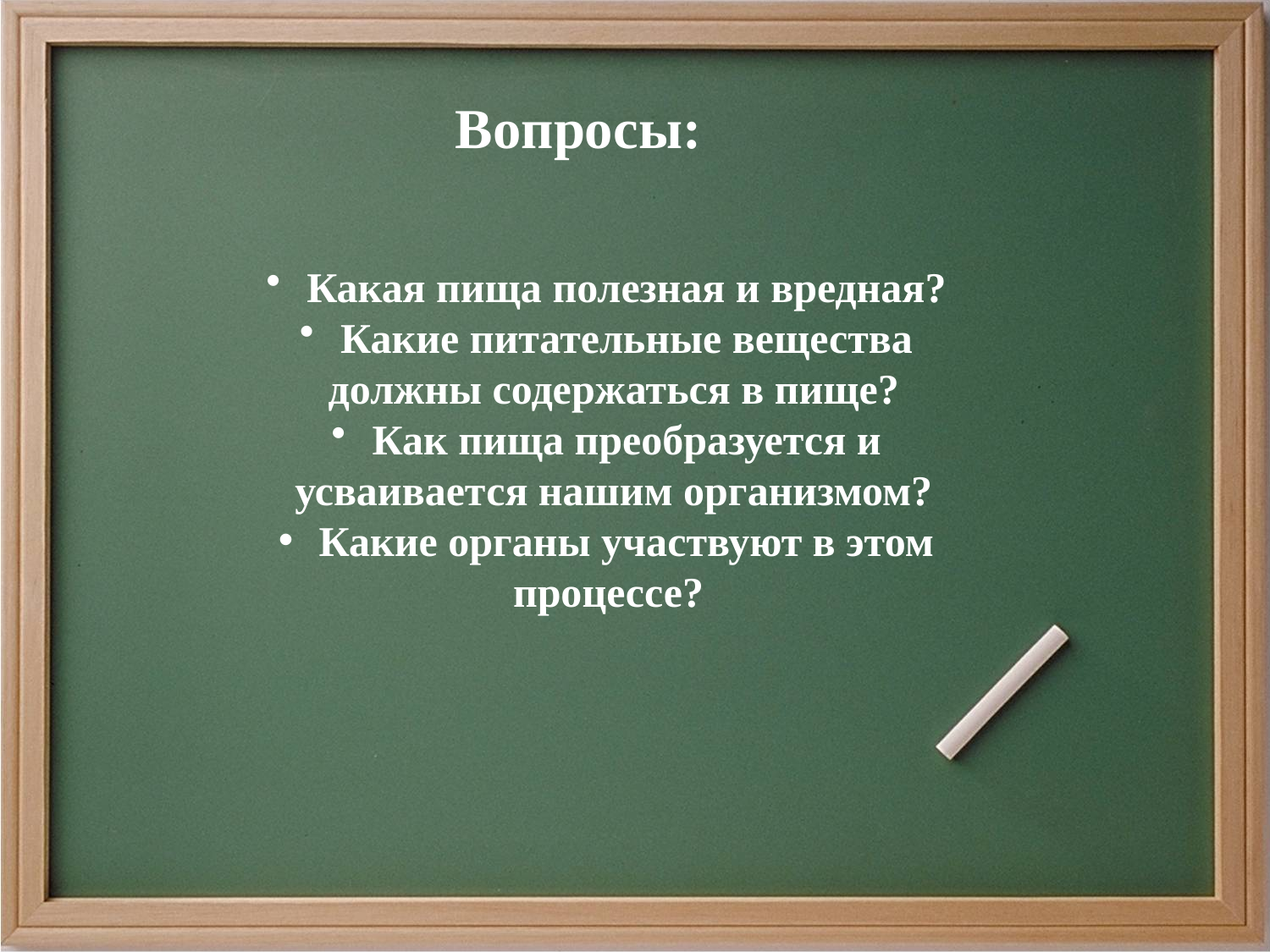

Вопросы:

 Какая пища полезная и вредная?
 Какие питательные вещества должны содержаться в пище?
 Как пища преобразуется и усваивается нашим организмом?
 Какие органы участвуют в этом процессе?